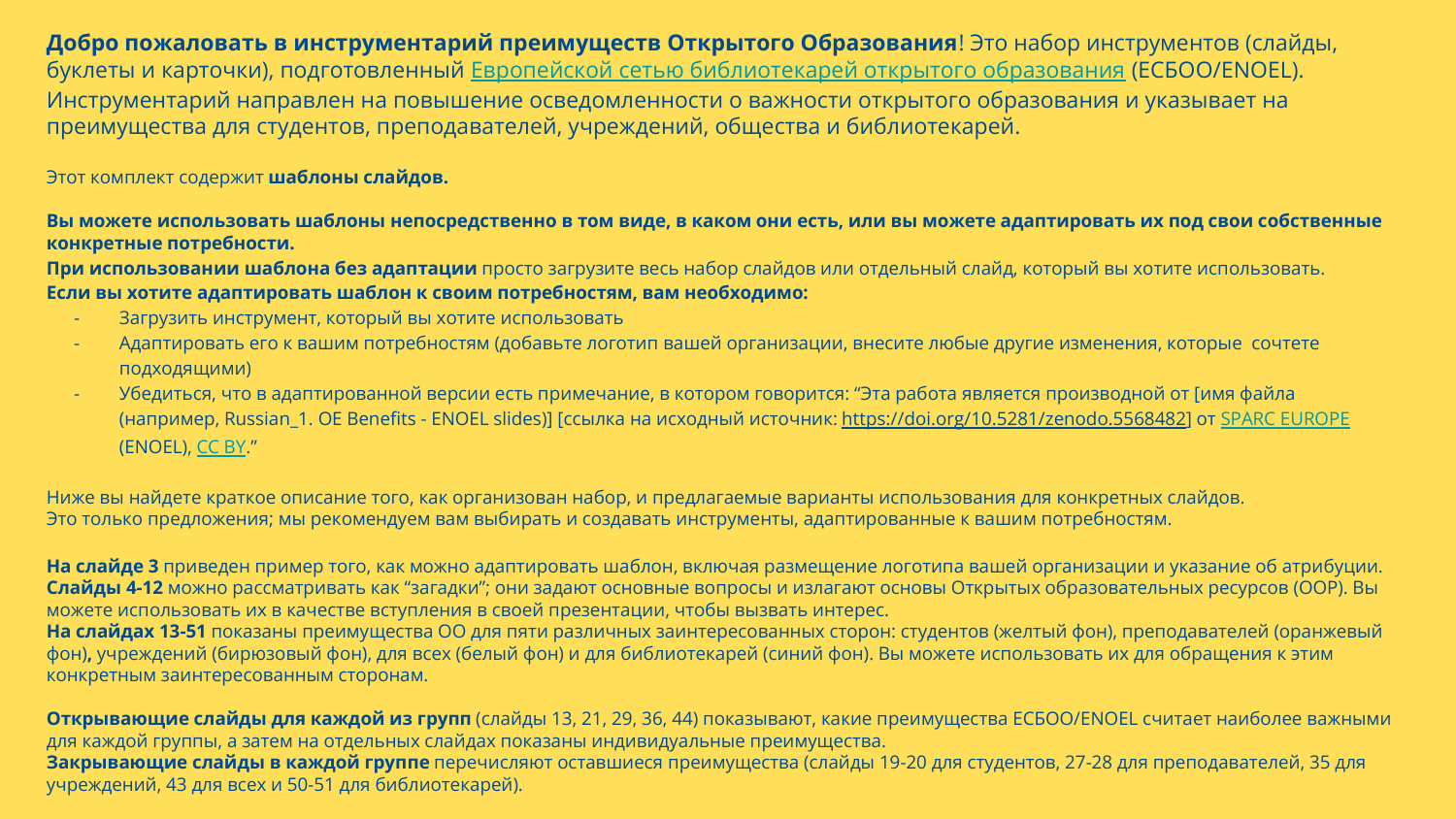

Добро пожаловать в инструментарий преимуществ Открытого Образования! Это набор инструментов (слайды, буклеты и карточки), подготовленный Европейской сетью библиотекарей открытого образования (ЕСБОО/ENOEL). Инструментарий направлен на повышение осведомленности о важности открытого образования и указывает на преимущества для студентов, преподавателей, учреждений, общества и библиотекарей.

Этот комплект содержит шаблоны слайдов.

Вы можете использовать шаблоны непосредственно в том виде, в каком они есть, или вы можете адаптировать их под свои собственные конкретные потребности.
При использовании шаблона без адаптации просто загрузите весь набор слайдов или отдельный слайд, который вы хотите использовать.
Если вы хотите адаптировать шаблон к своим потребностям, вам необходимо:
Загрузить инструмент, который вы хотите использовать
Адаптировать его к вашим потребностям (добавьте логотип вашей организации, внесите любые другие изменения, которые  сочтете подходящими)
Убедиться, что в адаптированной версии есть примечание, в котором говорится: “Эта работа является производной от [имя файла (например, Russian_1. OE Benefits - ENOEL slides)] [ссылка на исходный источник: https://doi.org/10.5281/zenodo.5568482] от SPARC EUROPE (ENOEL), CC BY.”

Ниже вы найдете краткое описание того, как организован набор, и предлагаемые варианты использования для конкретных слайдов.
Это только предложения; мы рекомендуем вам выбирать и создавать инструменты, адаптированные к вашим потребностям.

На слайде 3 приведен пример того, как можно адаптировать шаблон, включая размещение логотипа вашей организации и указание об атрибуции.
Слайды 4-12 можно рассматривать как “загадки”; они задают основные вопросы и излагают основы Открытых образовательных ресурсов (ООР). Вы можете использовать их в качестве вступления в своей презентации, чтобы вызвать интерес.
На слайдах 13-51 показаны преимущества OО для пяти различных заинтересованных сторон: студентов (желтый фон), преподавателей (оранжевый фон), учреждений (бирюзовый фон), для всех (белый фон) и для библиотекарей (синий фон). Вы можете использовать их для обращения к этим конкретным заинтересованным сторонам.

Открывающие слайды для каждой из групп (слайды 13, 21, 29, 36, 44) показывают, какие преимущества ЕСБОО/ENOEL считает наиболее важными для каждой группы, а затем на отдельных слайдах показаны индивидуальные преимущества.
Закрывающие слайды в каждой группе перечисляют оставшиеся преимущества (слайды 19-20 для студентов, 27-28 для преподавателей, 35 для учреждений, 43 для всех и 50-51 для библиотекарей).